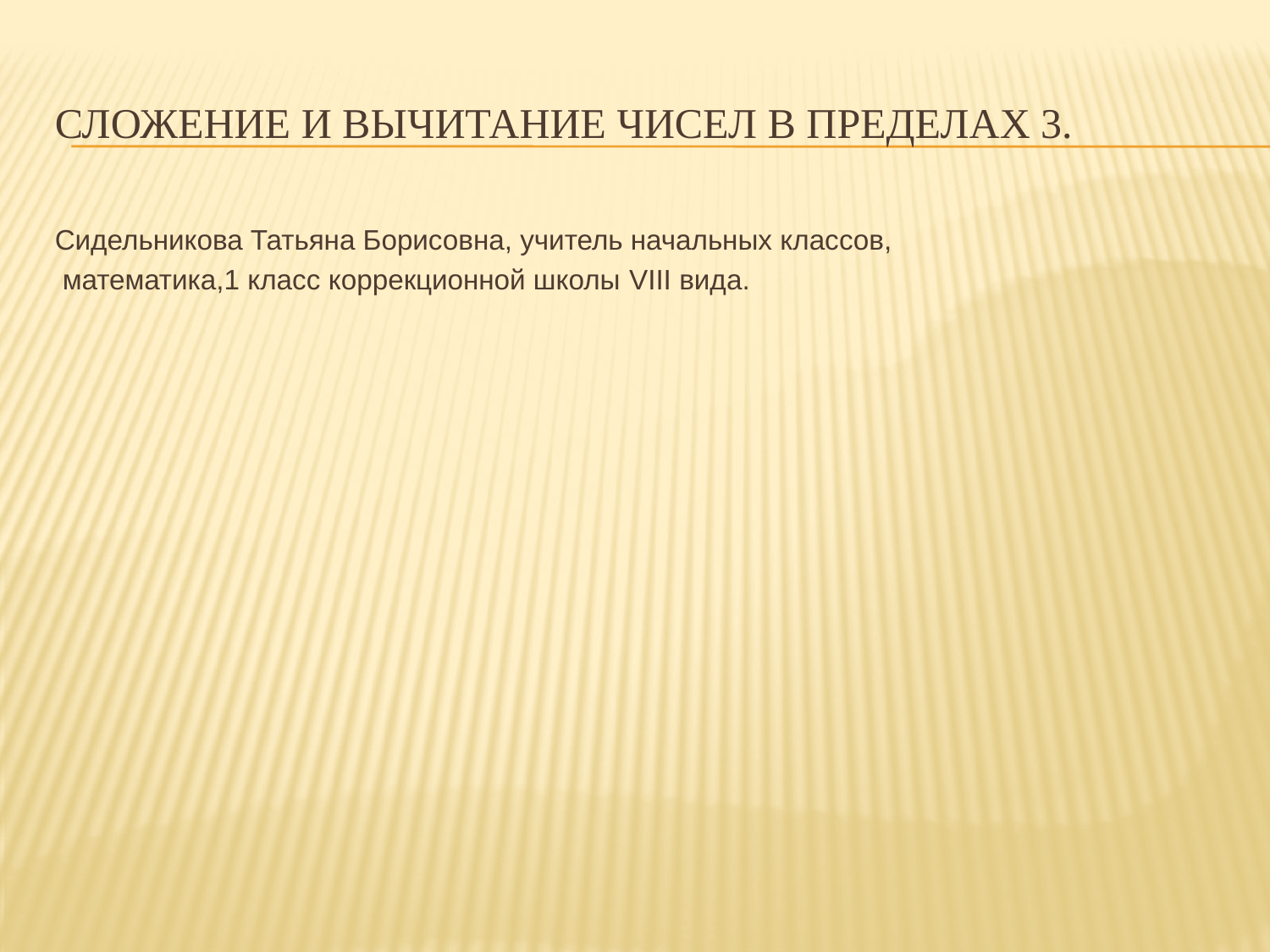

# Сложение и вычитание чисел в пределах 3.
Сидельникова Татьяна Борисовна, учитель начальных классов,
 математика,1 класс коррекционной школы VIII вида.